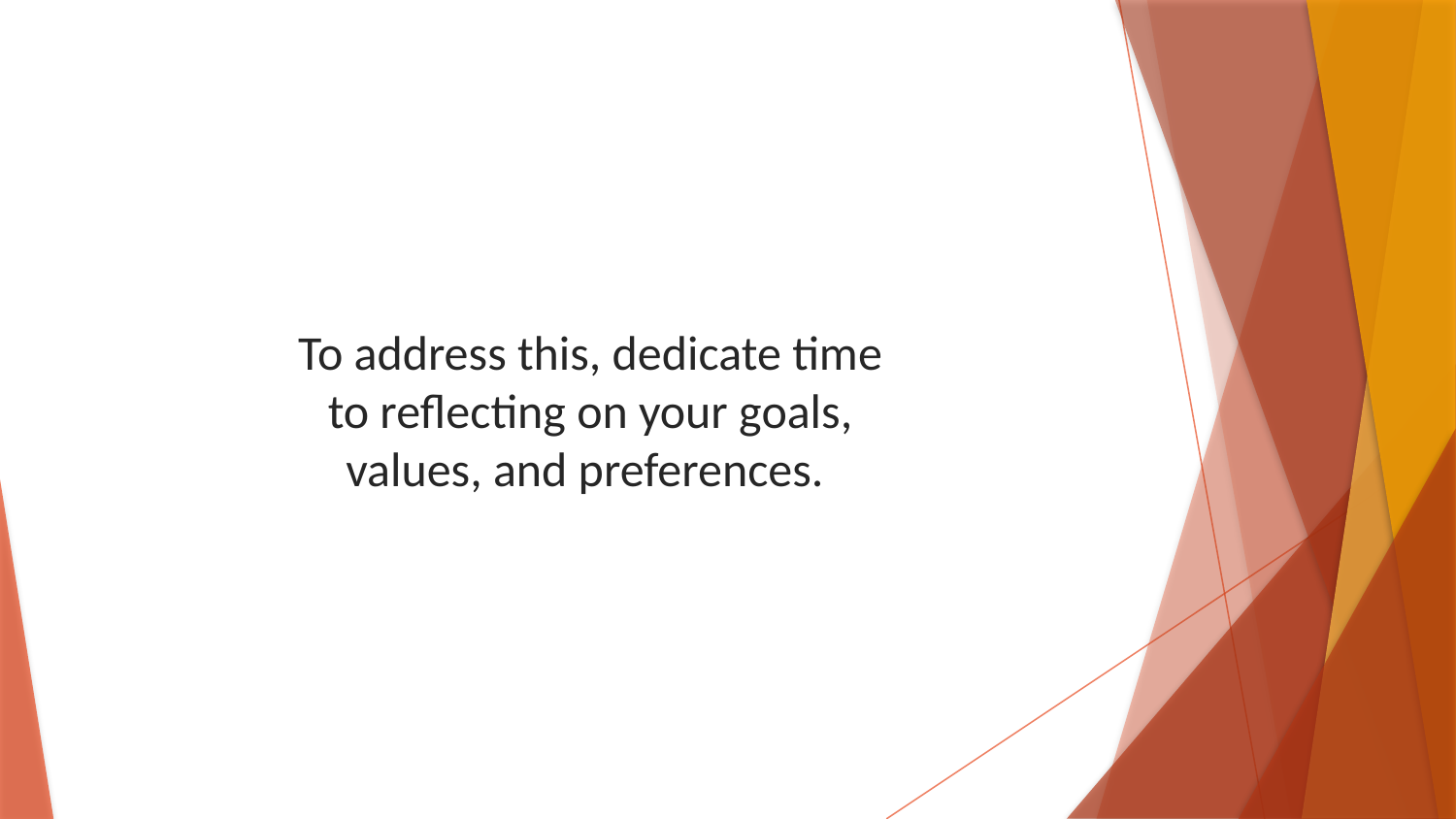

To address this, dedicate time to reflecting on your goals, values, and preferences.